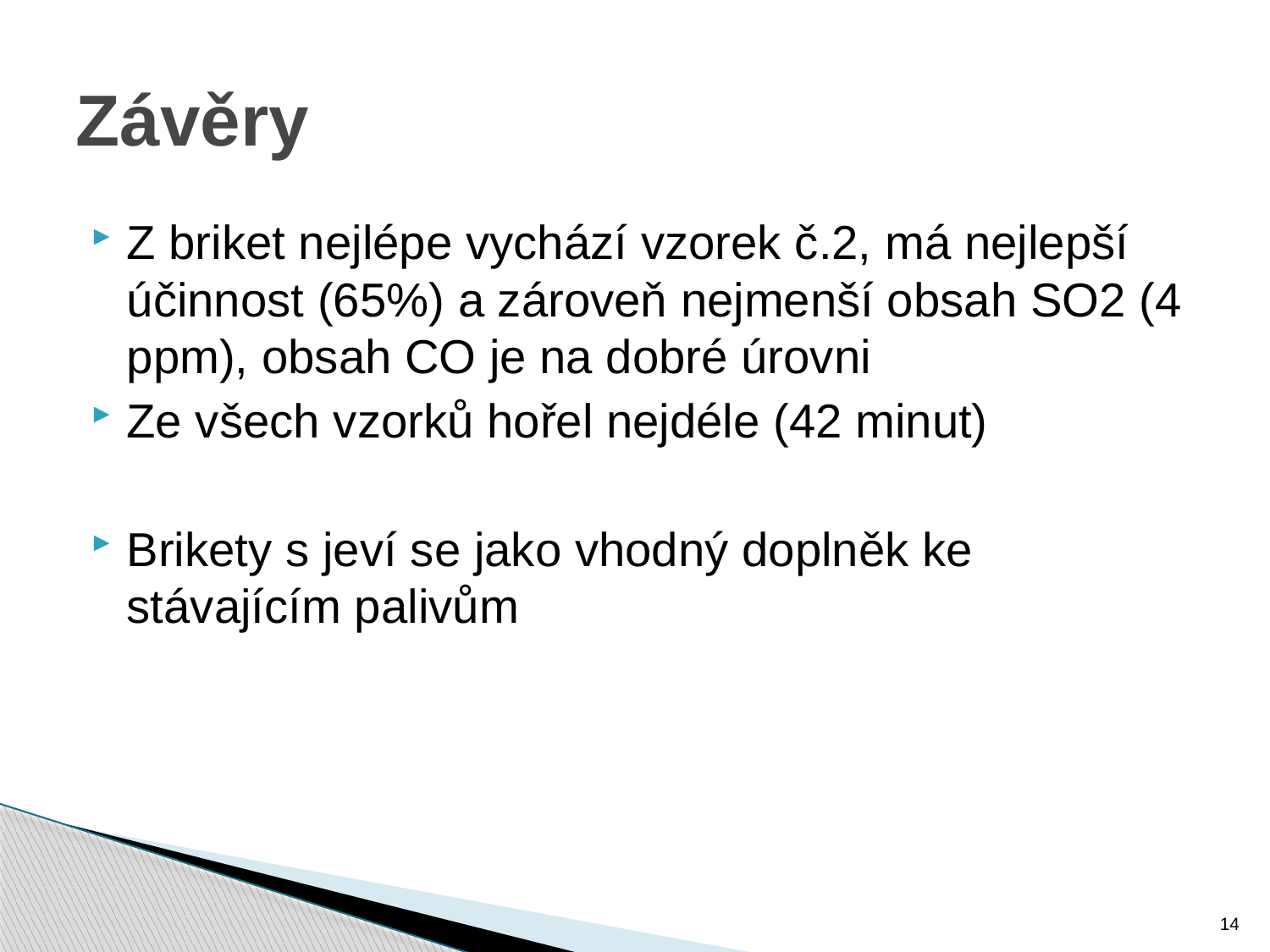

# Závěry
Z briket nejlépe vychází vzorek č.2, má nejlepší účinnost (65%) a zároveň nejmenší obsah SO2 (4 ppm), obsah CO je na dobré úrovni
Ze všech vzorků hořel nejdéle (42 minut)

Brikety s jeví se jako vhodný doplněk ke stávajícím palivům
14